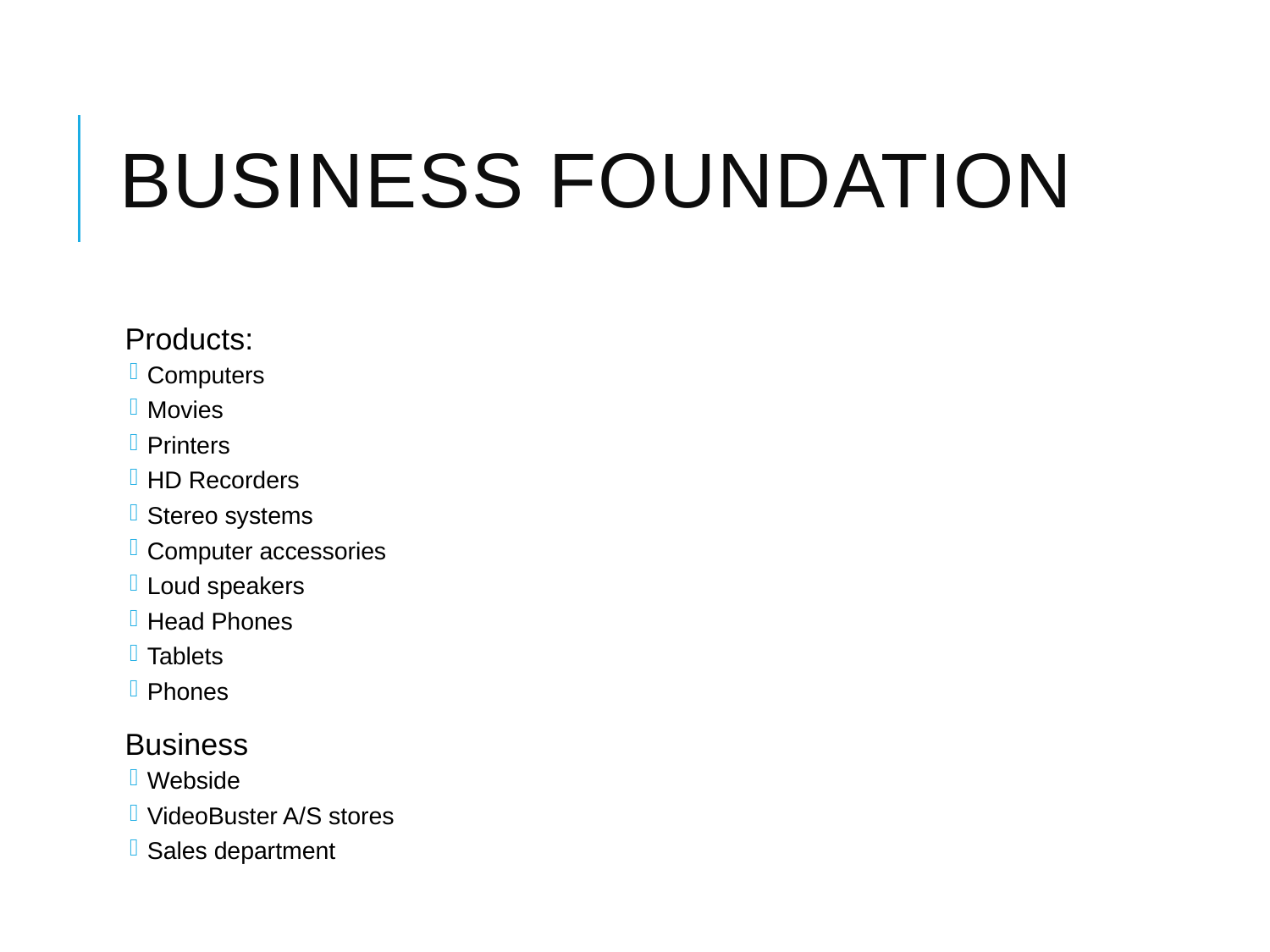

# Business Foundation
Products:
Computers
Movies
Printers
HD Recorders
Stereo systems
Computer accessories
Loud speakers
Head Phones
Tablets
Phones
Business
Webside
VideoBuster A/S stores
Sales department